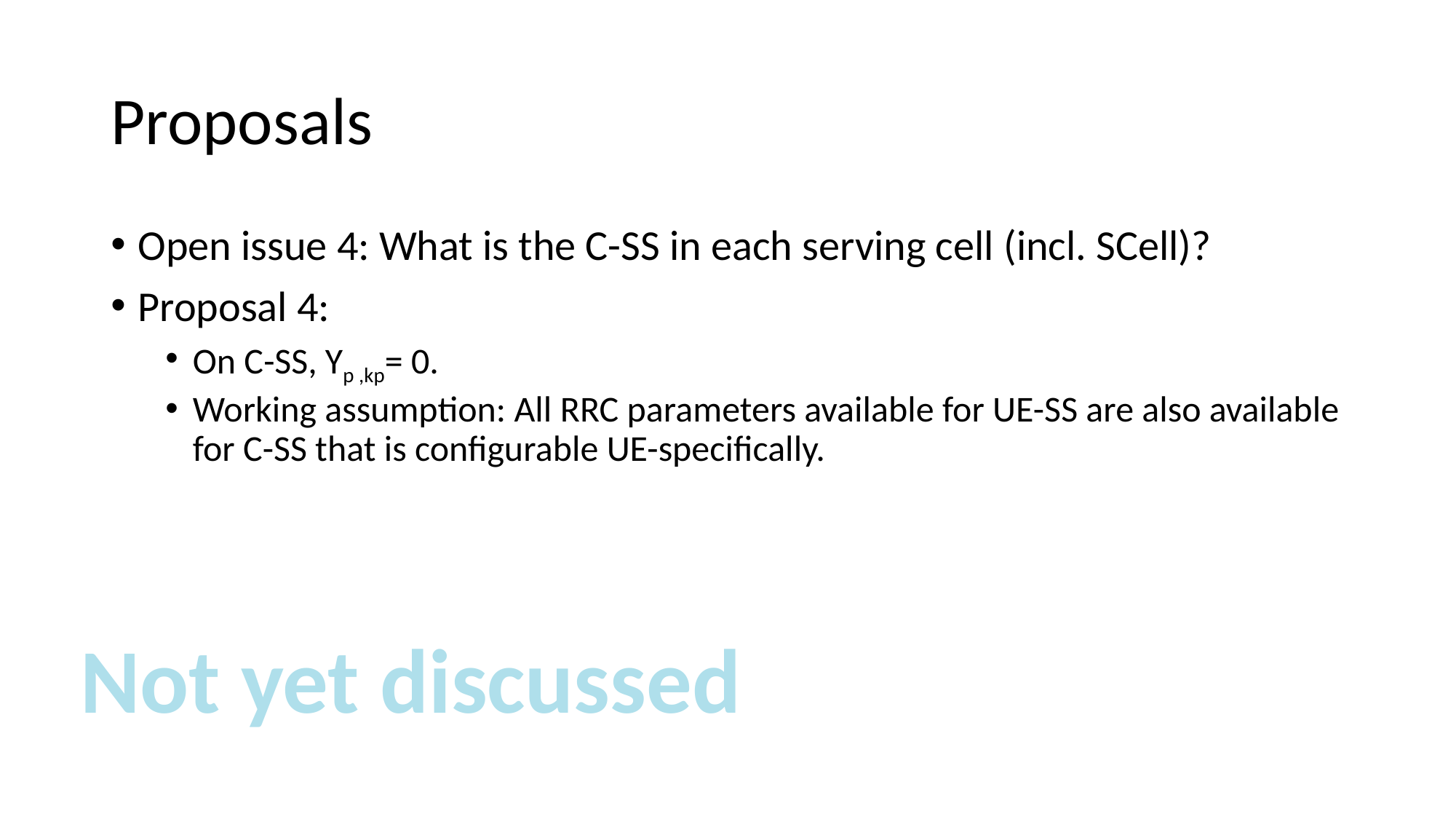

# Proposals
Open issue 4: What is the C-SS in each serving cell (incl. SCell)?
Proposal 4:
On C-SS, Yp ,kp= 0.
Working assumption: All RRC parameters available for UE-SS are also available for C-SS that is configurable UE-specifically.

Not yet discussed